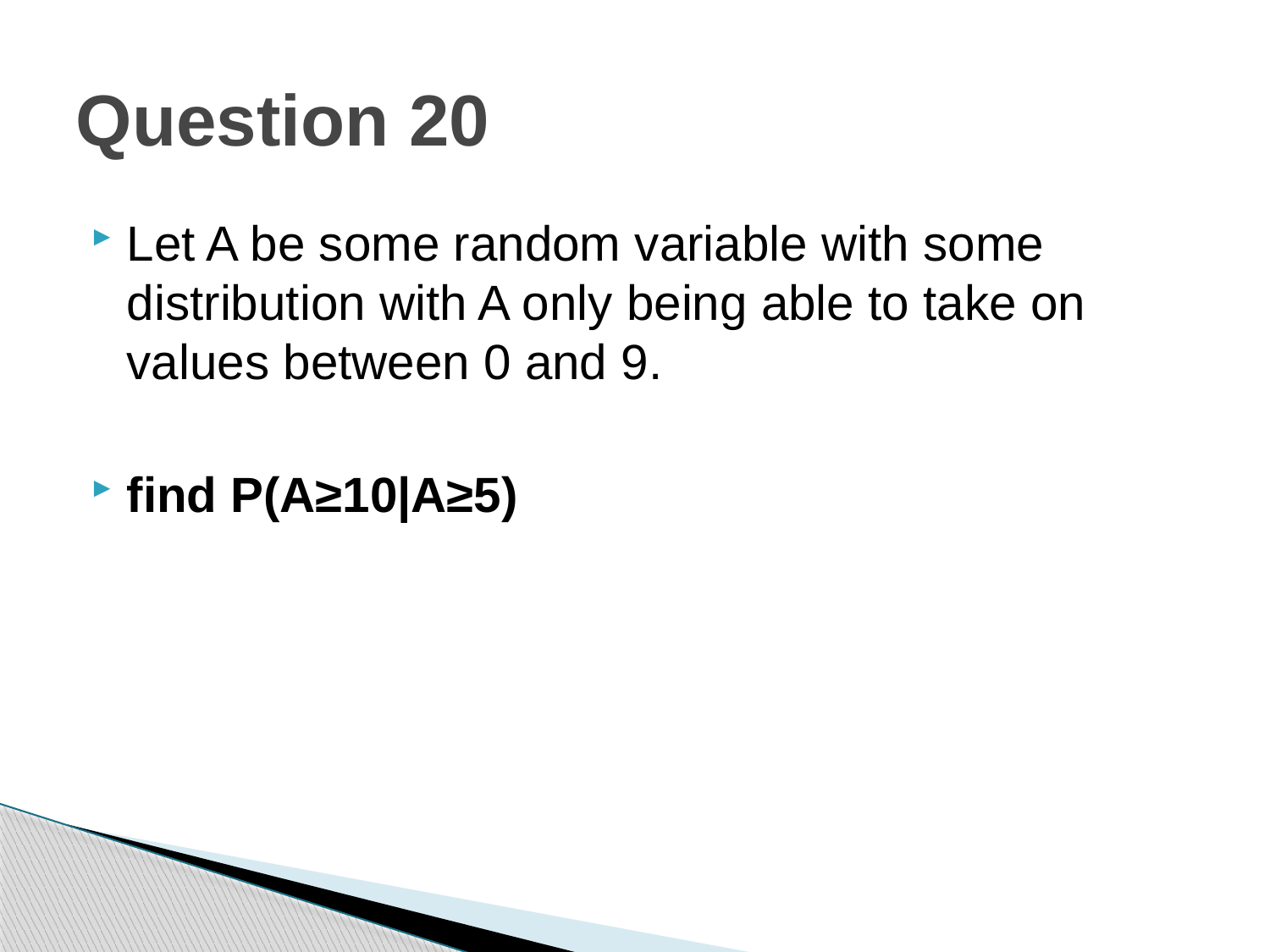

# Question 20
Let A be some random variable with some distribution with A only being able to take on values between 0 and 9.

find P(A≥10|A≥5)